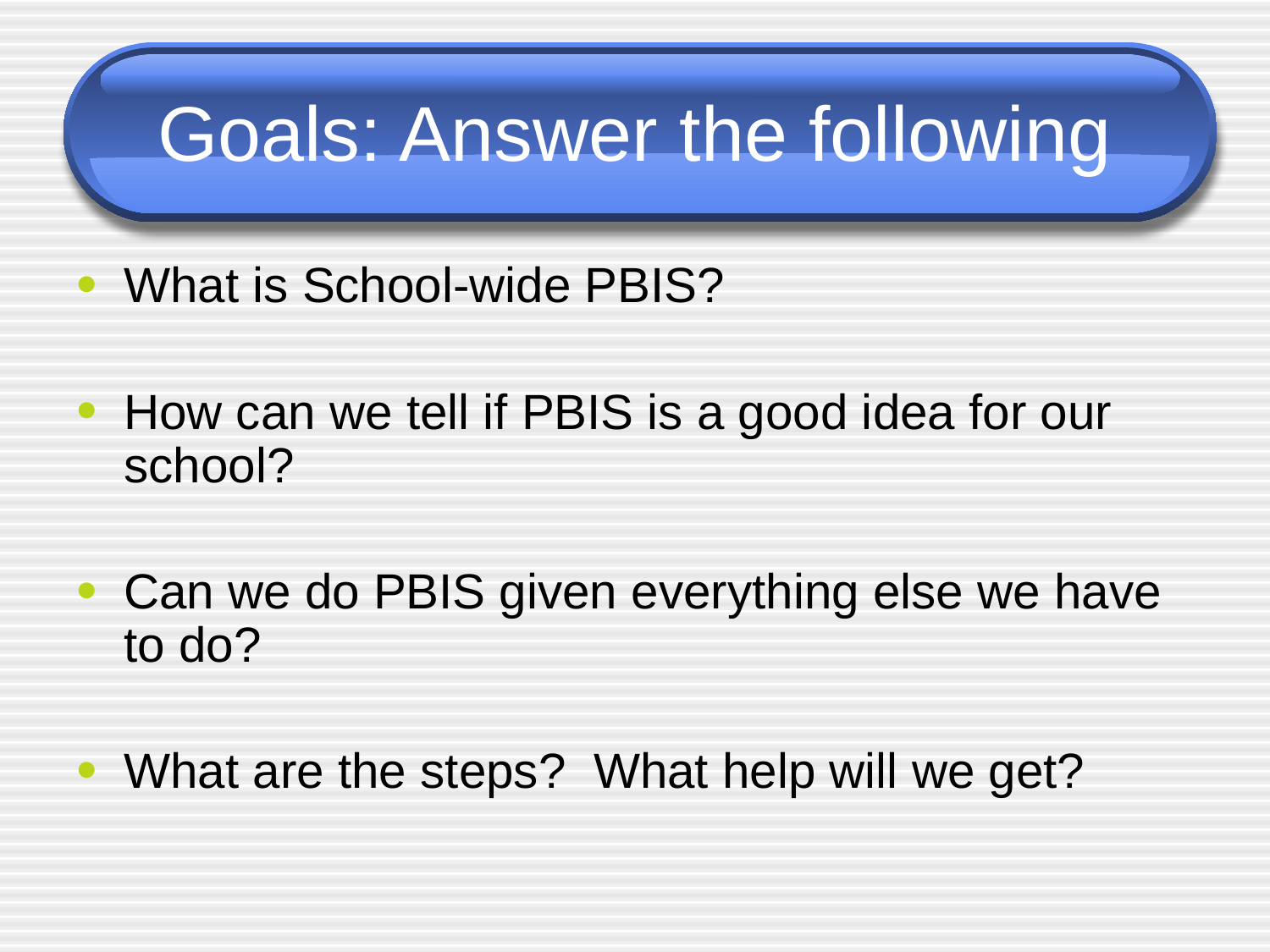

# Goals: Answer the following
What is School-wide PBIS?

How can we tell if PBIS is a good idea for our school?

Can we do PBIS given everything else we have to do?

What are the steps?  What help will we get?